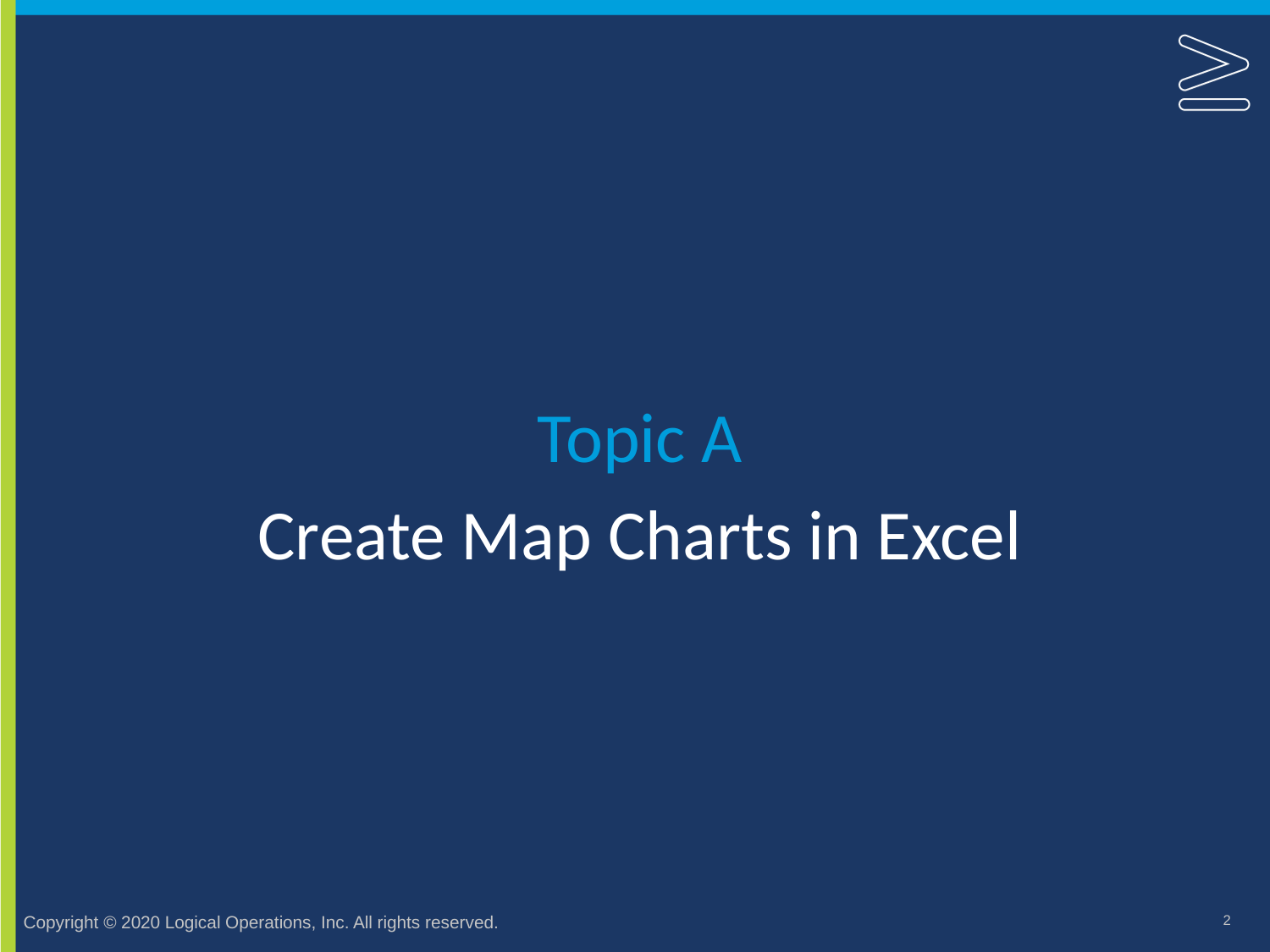

Topic A
# Create Map Charts in Excel
2